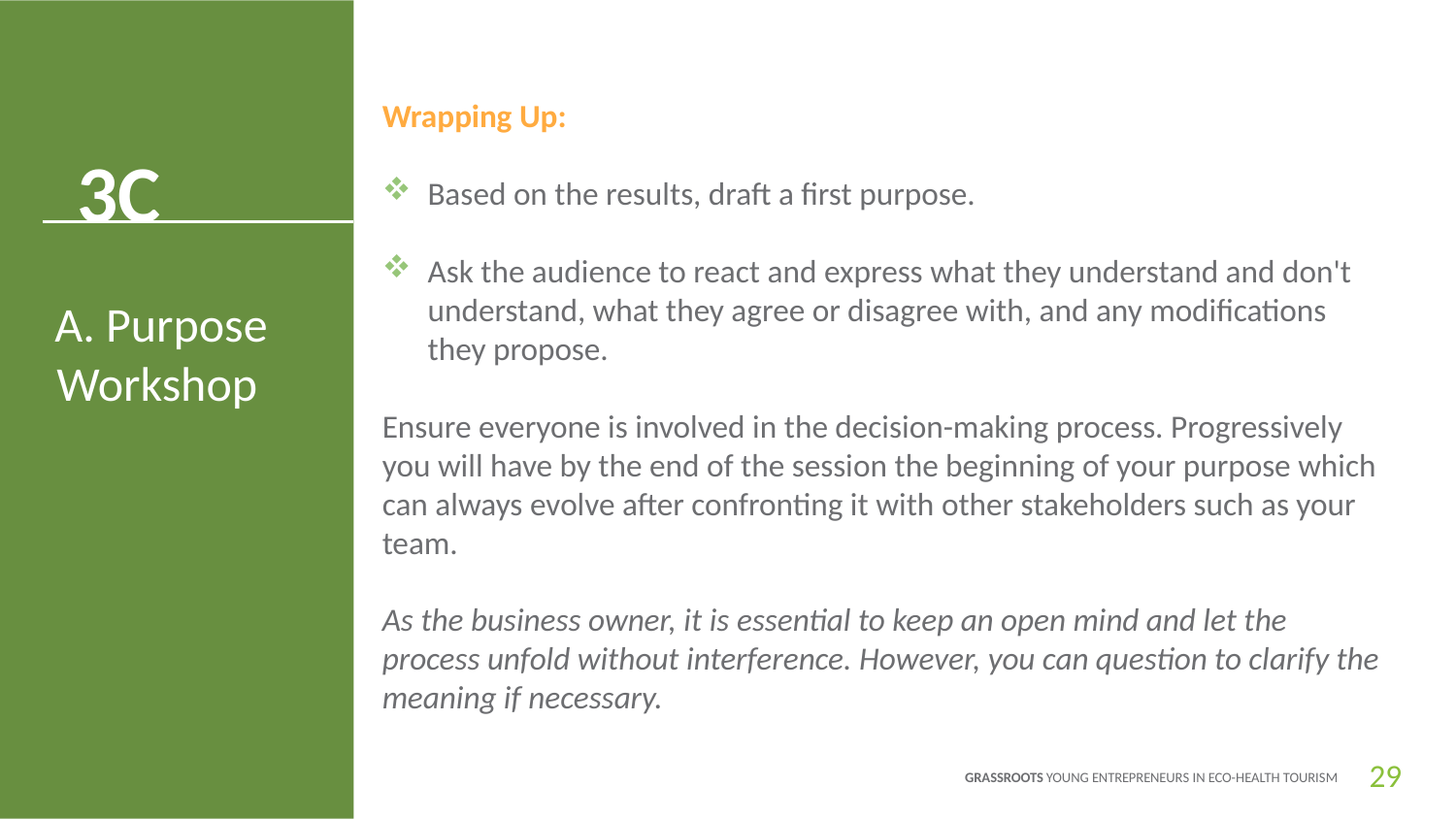

Wrapping Up:

Based on the results, draft a first purpose.

Ask the audience to react and express what they understand and don't understand, what they agree or disagree with, and any modifications they propose.

Ensure everyone is involved in the decision-making process. Progressively you will have by the end of the session the beginning of your purpose which can always evolve after confronting it with other stakeholders such as your team.

As the business owner, it is essential to keep an open mind and let the process unfold without interference. However, you can question to clarify the meaning if necessary.

3C
A. Purpose Workshop

29